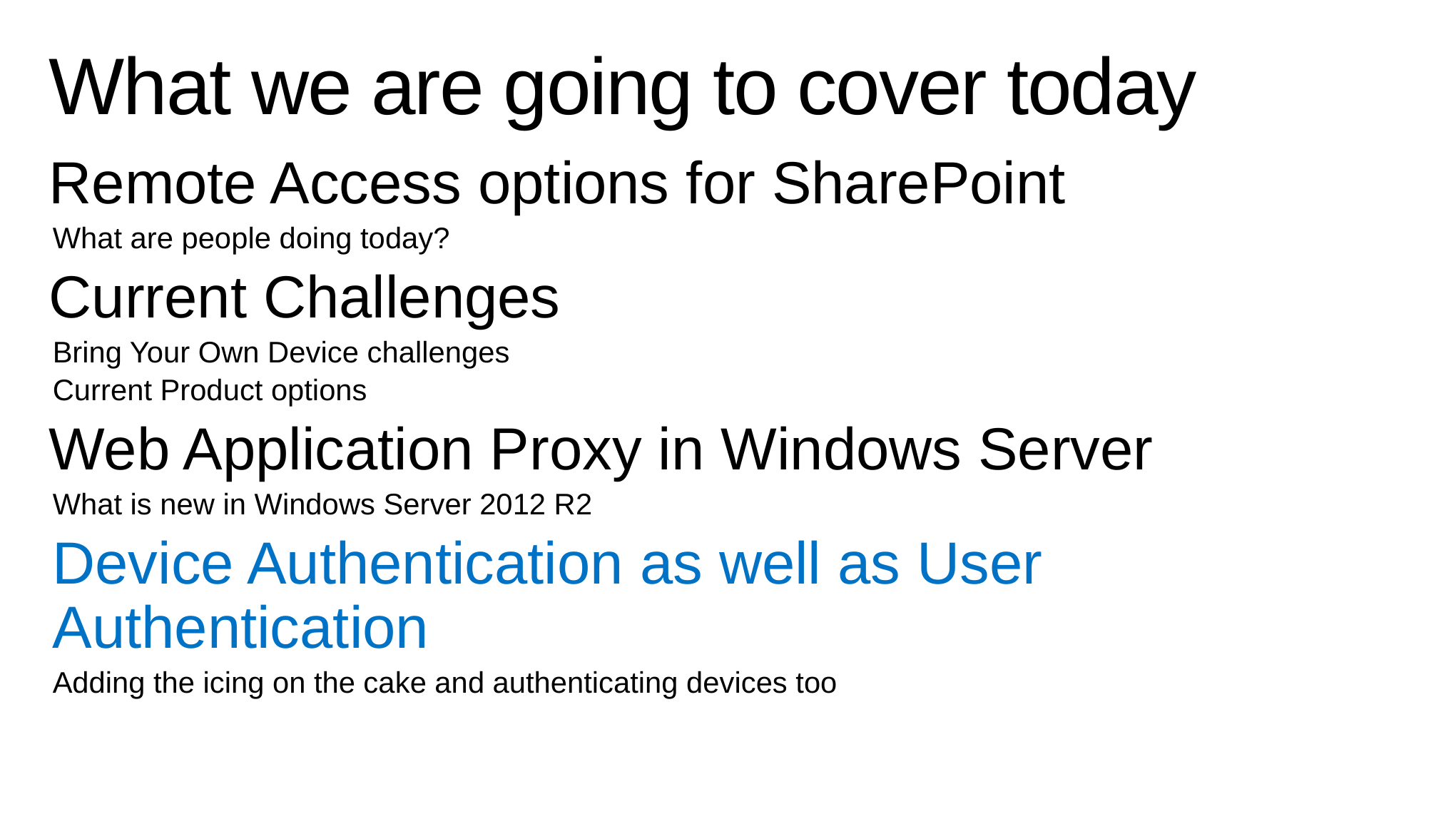

# What we are going to cover today
Remote Access options for SharePoint
What are people doing today?
Current Challenges
Bring Your Own Device challenges
Current Product options
Web Application Proxy in Windows Server
What is new in Windows Server 2012 R2
Device Authentication as well as User Authentication
Adding the icing on the cake and authenticating devices too